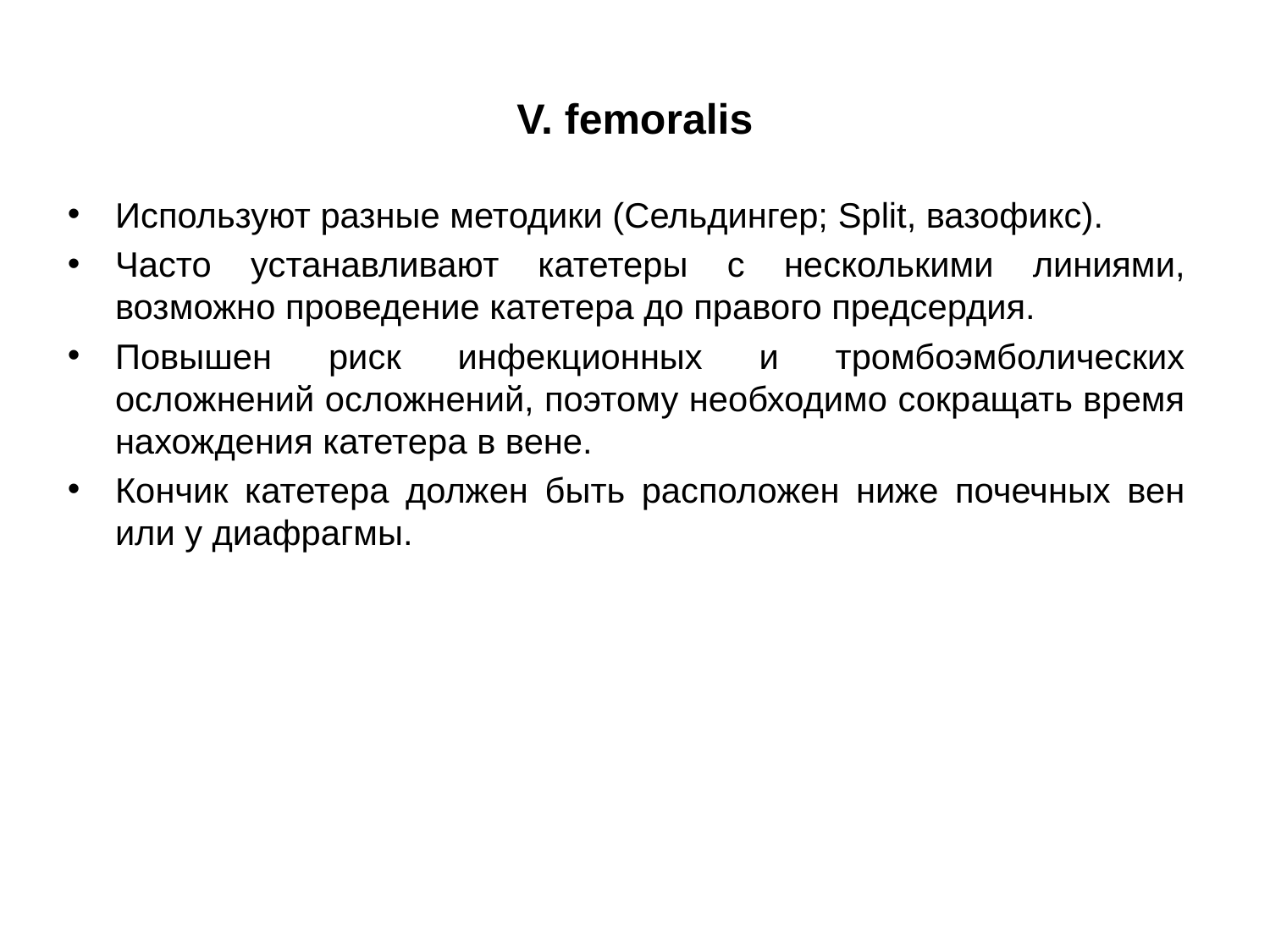

V. femoralis
Используют разные методики (Сельдингер; Split, вазофикс).
Часто устанавливают катетеры с несколькими линиями, возможно проведение катетера до правого предсердия.
Повышен риск инфекционных и тромбоэмболических осложнений осложнений, поэтому необходимо сокращать время нахождения катетера в вене.
Кончик катетера должен быть расположен ниже почечных вен или у диафрагмы.